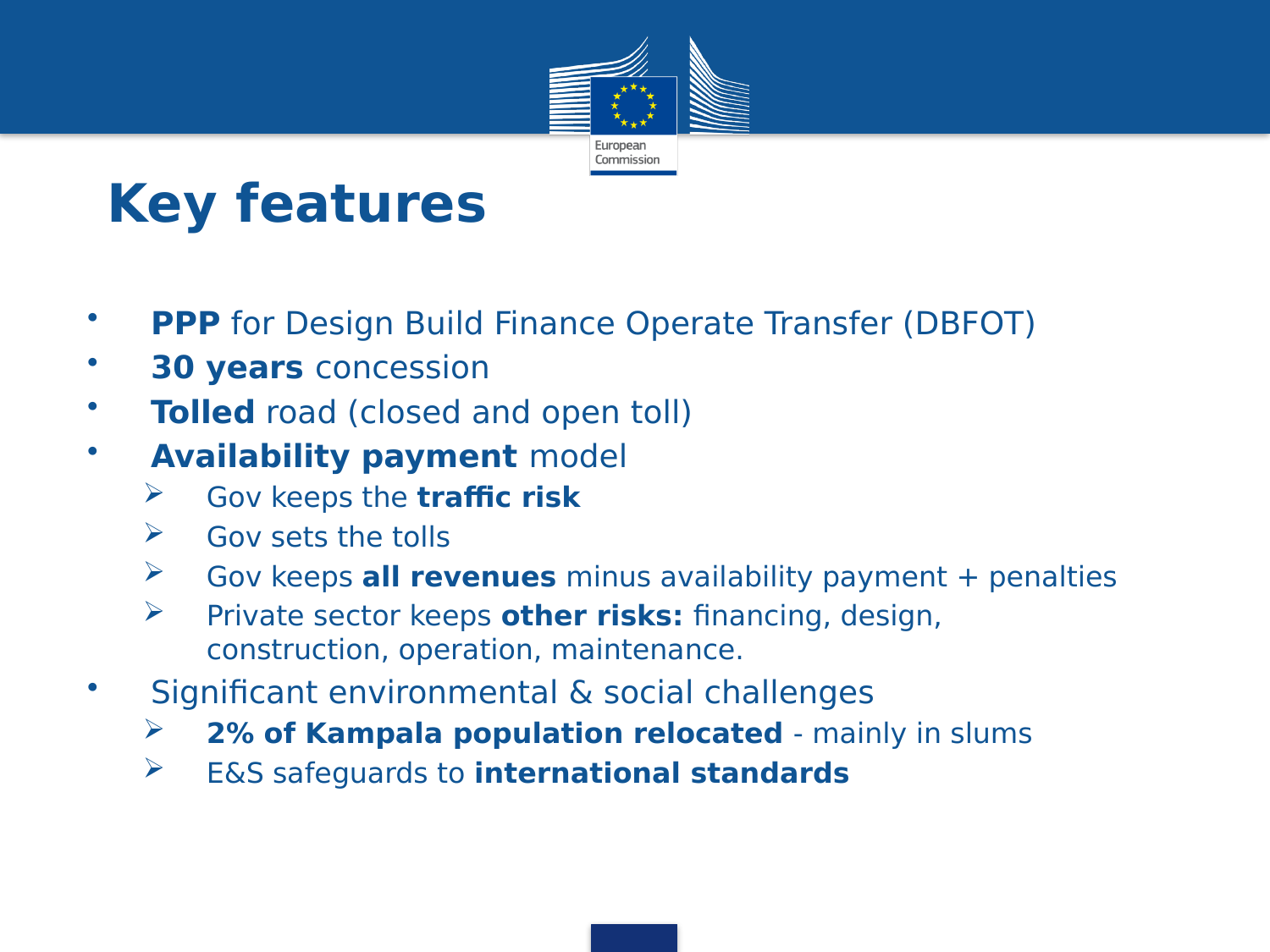

# Key features
PPP for Design Build Finance Operate Transfer (DBFOT)
30 years concession
Tolled road (closed and open toll)
Availability payment model
Gov keeps the traffic risk
Gov sets the tolls
Gov keeps all revenues minus availability payment + penalties
Private sector keeps other risks: financing, design, construction, operation, maintenance.
Significant environmental & social challenges
2% of Kampala population relocated - mainly in slums
E&S safeguards to international standards